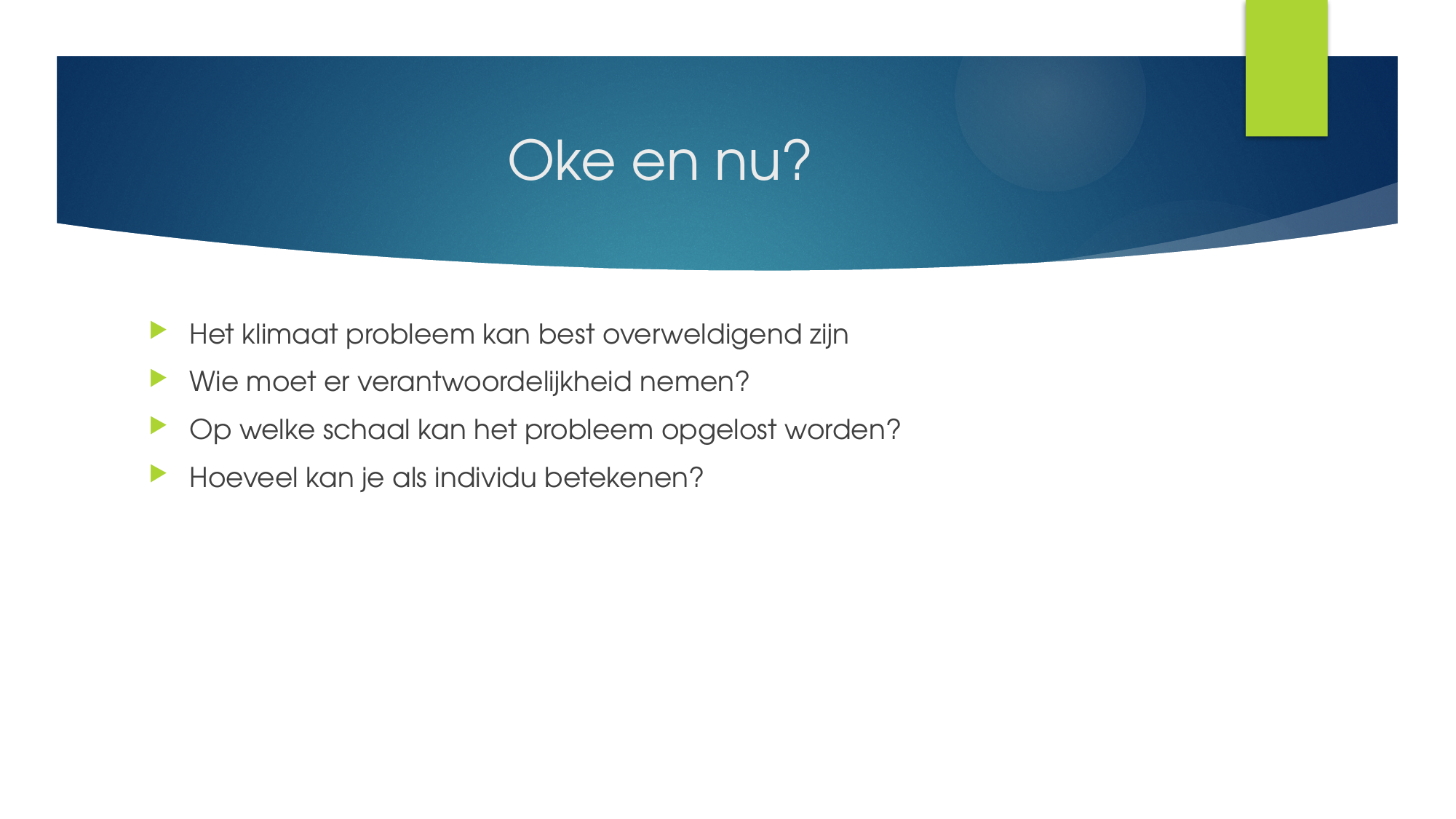

# Oke en nu?
Het klimaat probleem kan best overweldigend zijn
Wie moet er verantwoordelijkheid nemen?
Op welke schaal kan het probleem opgelost worden?
Hoeveel kan je als individu betekenen?